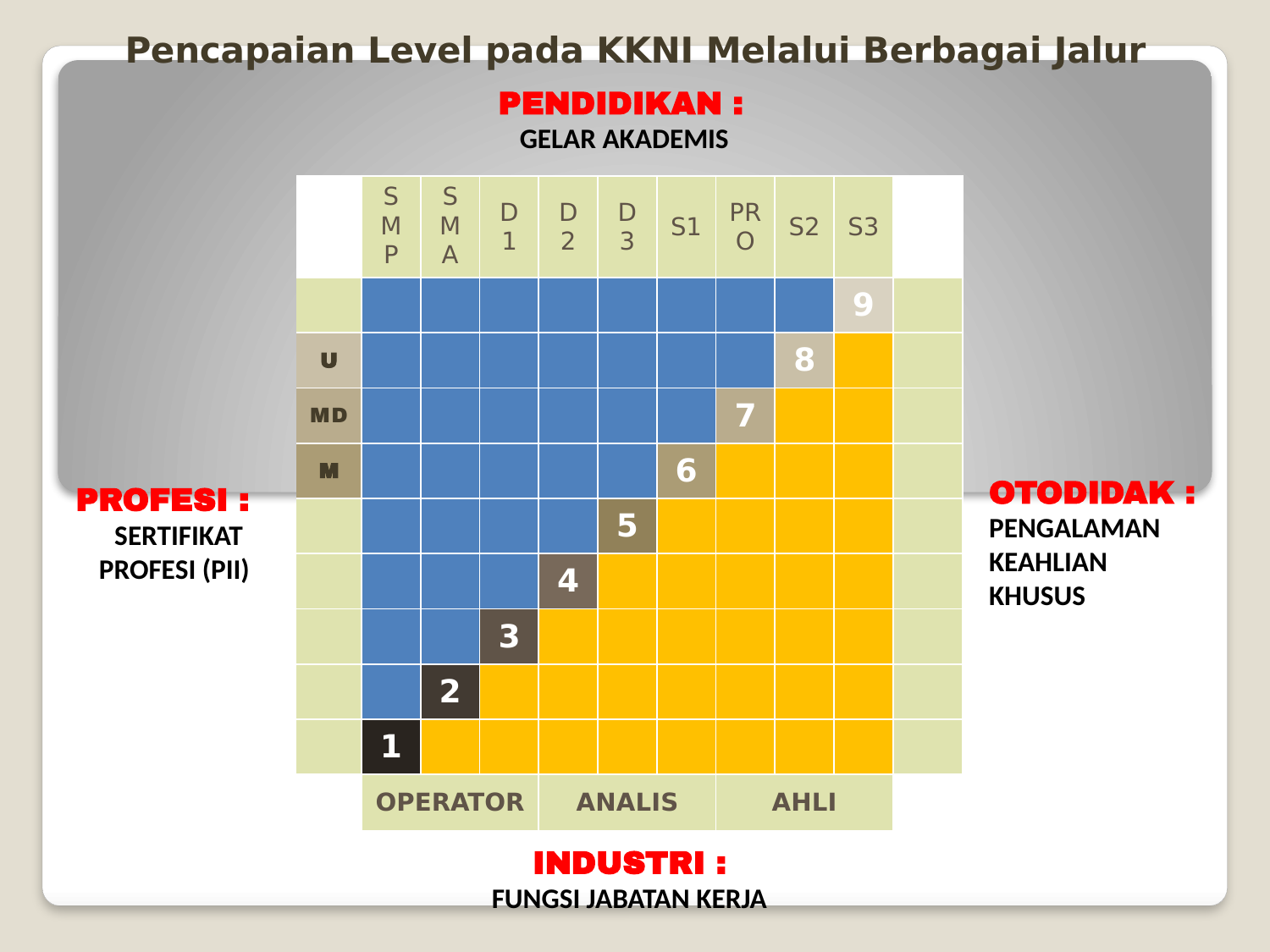

Pencapaian Level pada KKNI Melalui Berbagai Jalur
PENDIDIKAN :
GELAR AKADEMIS
|  | SMP | SMA | D1 | D2 | D3 | S1 | PRO | S2 | S3 |  |
| --- | --- | --- | --- | --- | --- | --- | --- | --- | --- | --- |
|  |  |  |  |  |  |  |  |  | 9 |  |
| U |  |  |  |  |  |  |  | 8 |  |  |
| M D |  |  |  |  |  |  | 7 |  |  |  |
| M |  |  |  |  |  | 6 |  |  |  |  |
|  |  |  |  |  | 5 |  |  |  |  |  |
|  |  |  |  | 4 |  |  |  |  |  |  |
|  |  |  | 3 |  |  |  |  |  |  |  |
|  |  | 2 |  |  |  |  |  |  |  |  |
|  | 1 |  |  |  |  |  |  |  |  |  |
|  | OPERATOR |  |  | ANALIS |  |  | AHLI |  |  |  |
OTODIDAK :
PENGALAMAN
KEAHLIAN
KHUSUS
PROFESI :
SERTIFIKAT  PROFESI (PII)
INDUSTRI :
FUNGSI JABATAN KERJA